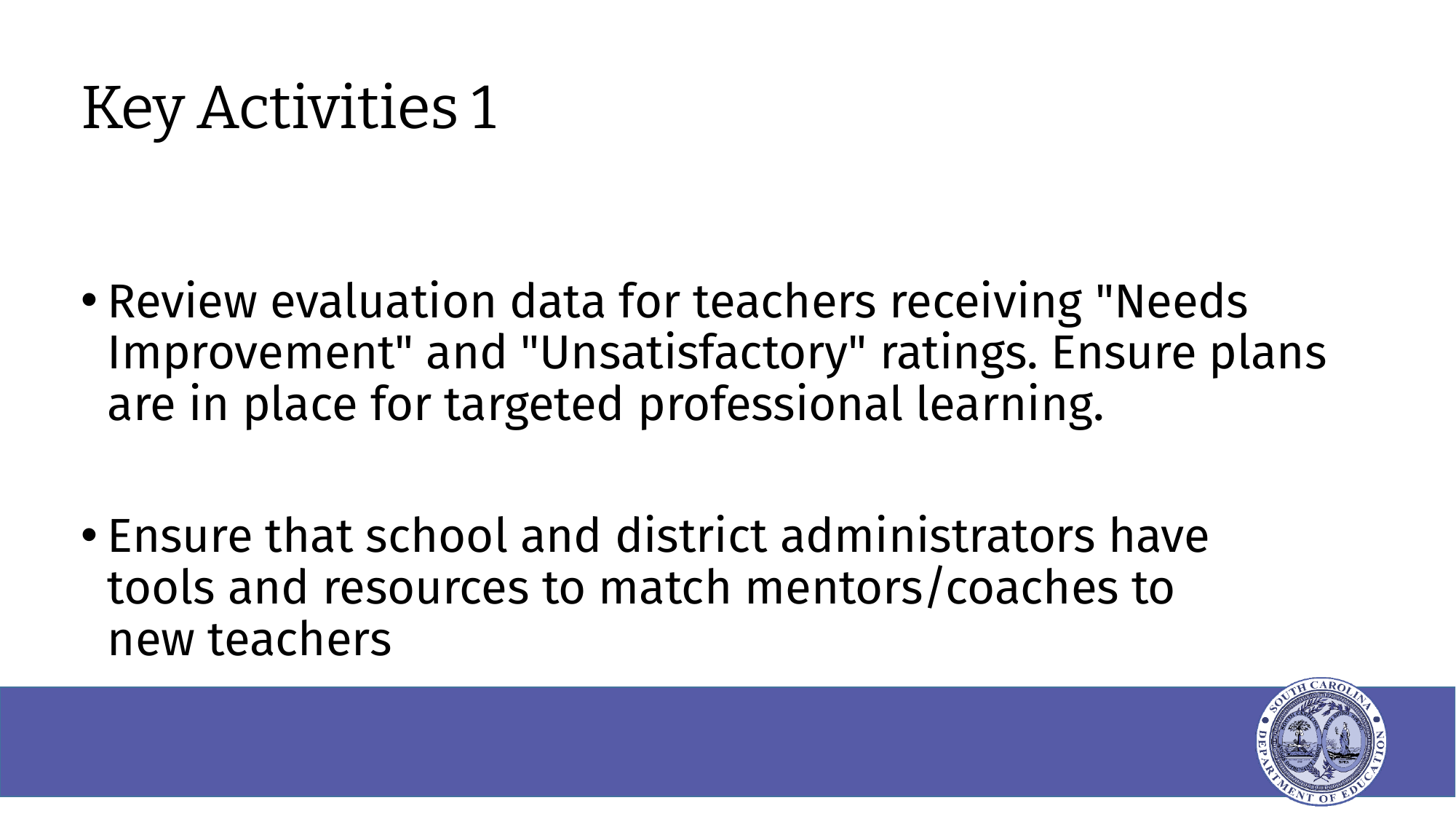

# Key Activities 1

Review evaluation data for teachers receiving "Needs Improvement" and "Unsatisfactory" ratings. Ensure plans are in place for targeted professional learning.

Ensure that school and district administrators have tools and resources to match mentors/coaches to new teachers